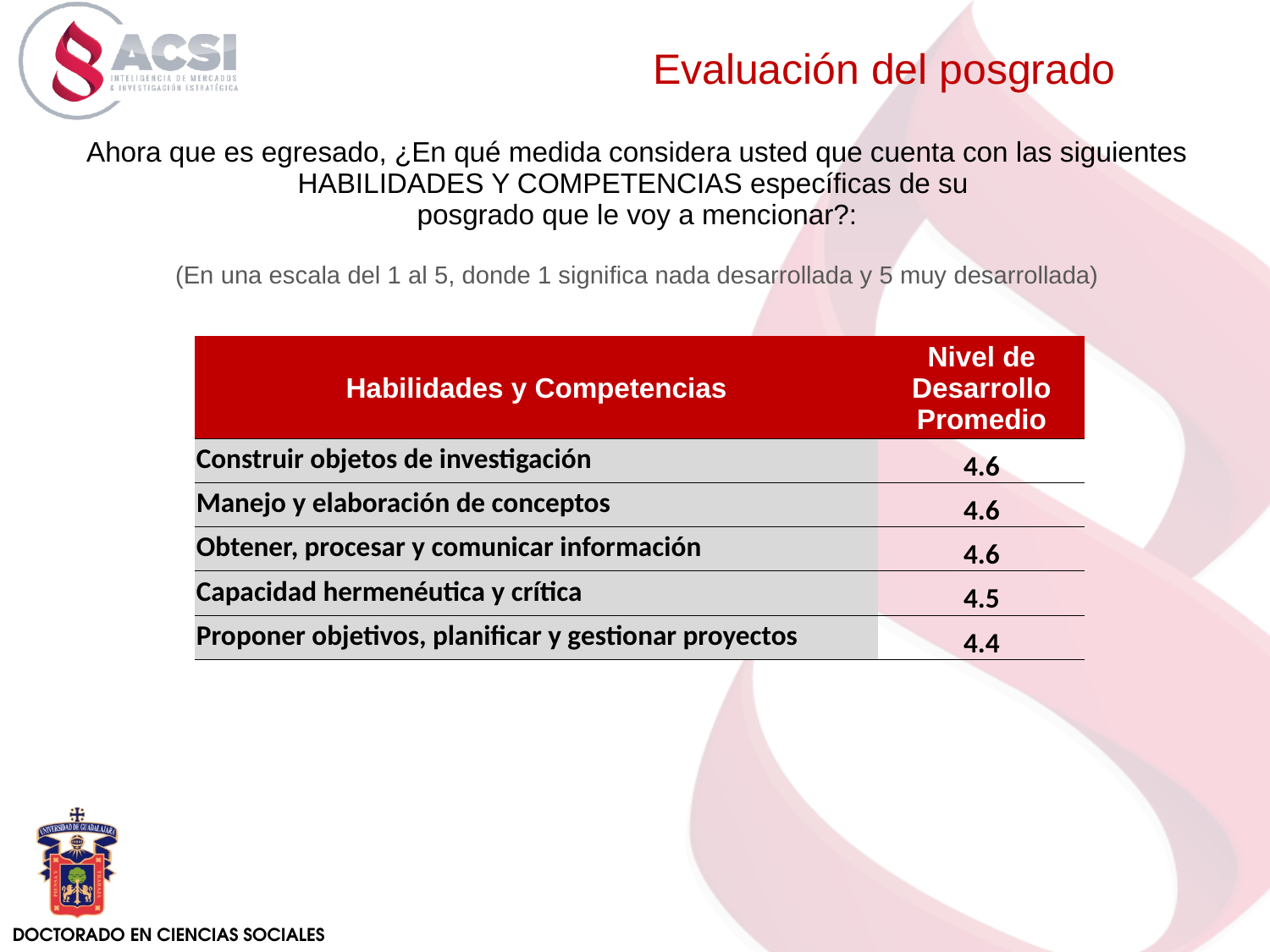

Evaluación del posgrado
Ahora que es egresado, ¿En qué medida considera usted que cuenta con las siguientes HABILIDADES Y COMPETENCIAS específicas de su
posgrado que le voy a mencionar?:

(En una escala del 1 al 5, donde 1 significa nada desarrollada y 5 muy desarrollada)
| Habilidades y Competencias | Nivel de Desarrollo Promedio |
| --- | --- |
| Construir objetos de investigación | 4.6 |
| Manejo y elaboración de conceptos | 4.6 |
| Obtener, procesar y comunicar información | 4.6 |
| Capacidad hermenéutica y crítica | 4.5 |
| Proponer objetivos, planificar y gestionar proyectos | 4.4 |